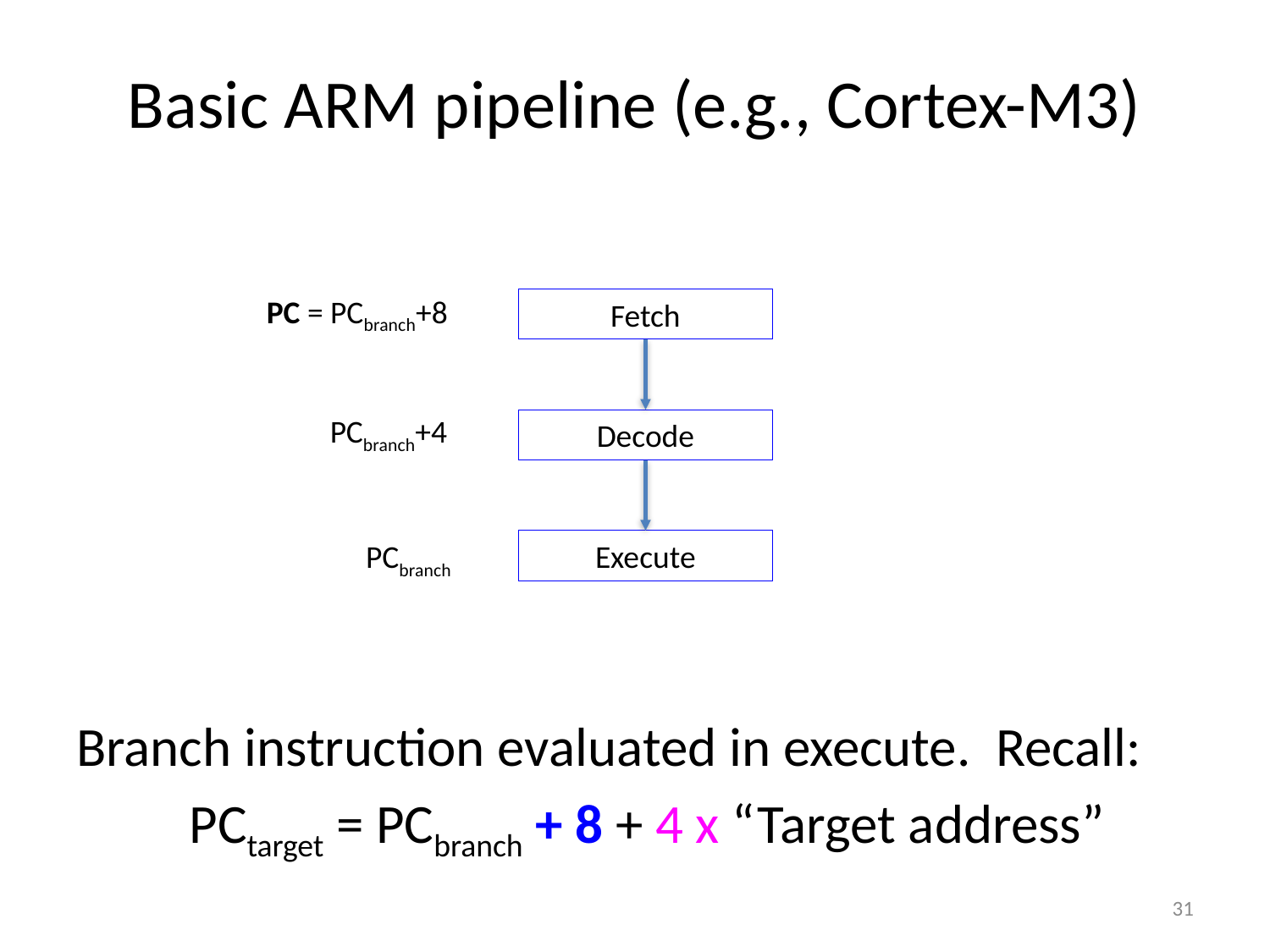

# Basic ARM pipeline (e.g., Cortex-M3)

Branch instruction evaluated in execute.  Recall:
	PCtarget = PCbranch + 8 + 4 x “Target address”

PC = PCbranch+8
Fetch
PCbranch+4
Decode
PCbranch
Execute
31